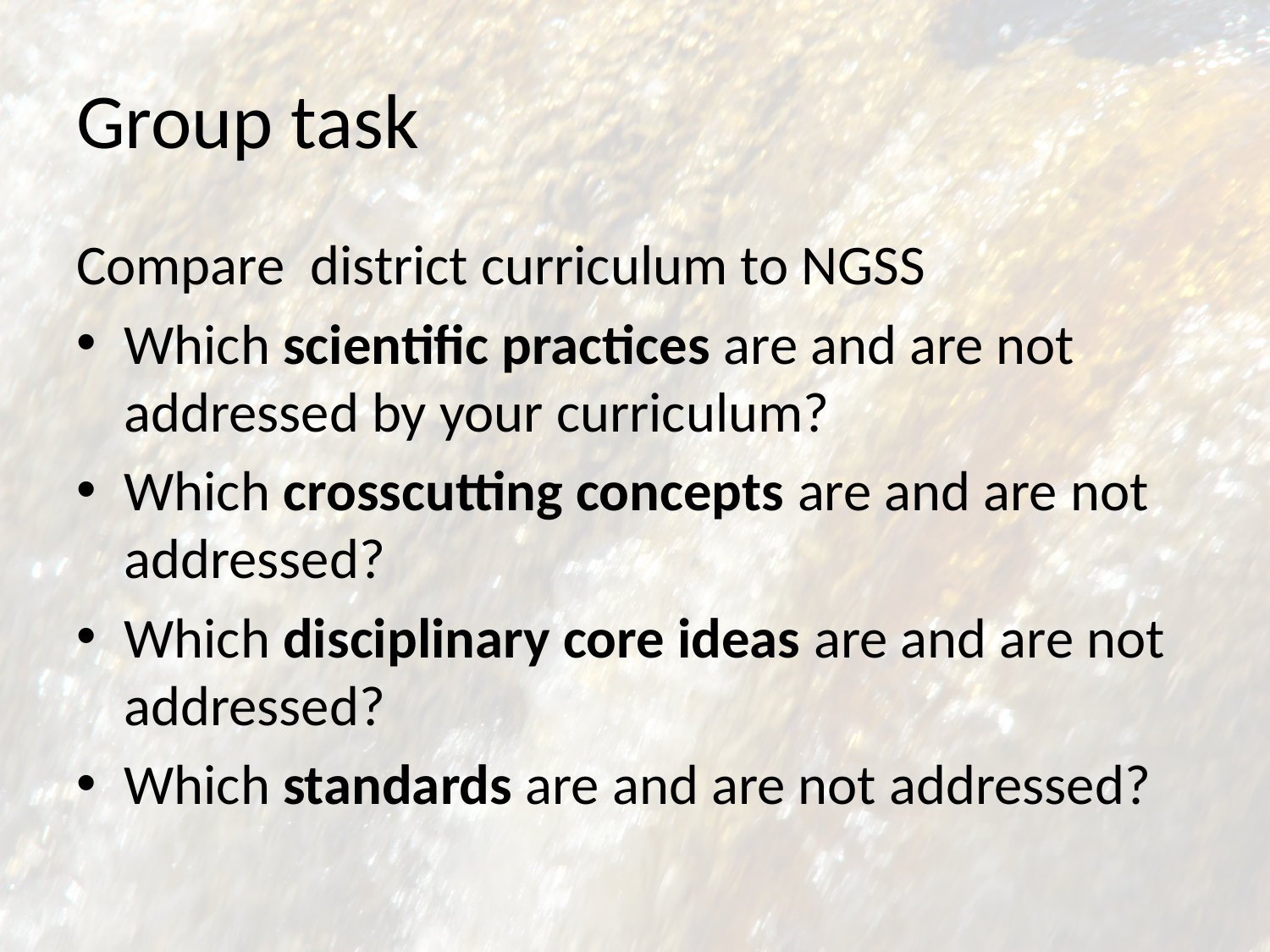

# Group task
Compare  district curriculum to NGSS
Which scientific practices are and are not addressed by your curriculum?
Which crosscutting concepts are and are not addressed?
Which disciplinary core ideas are and are not addressed?
Which standards are and are not addressed?